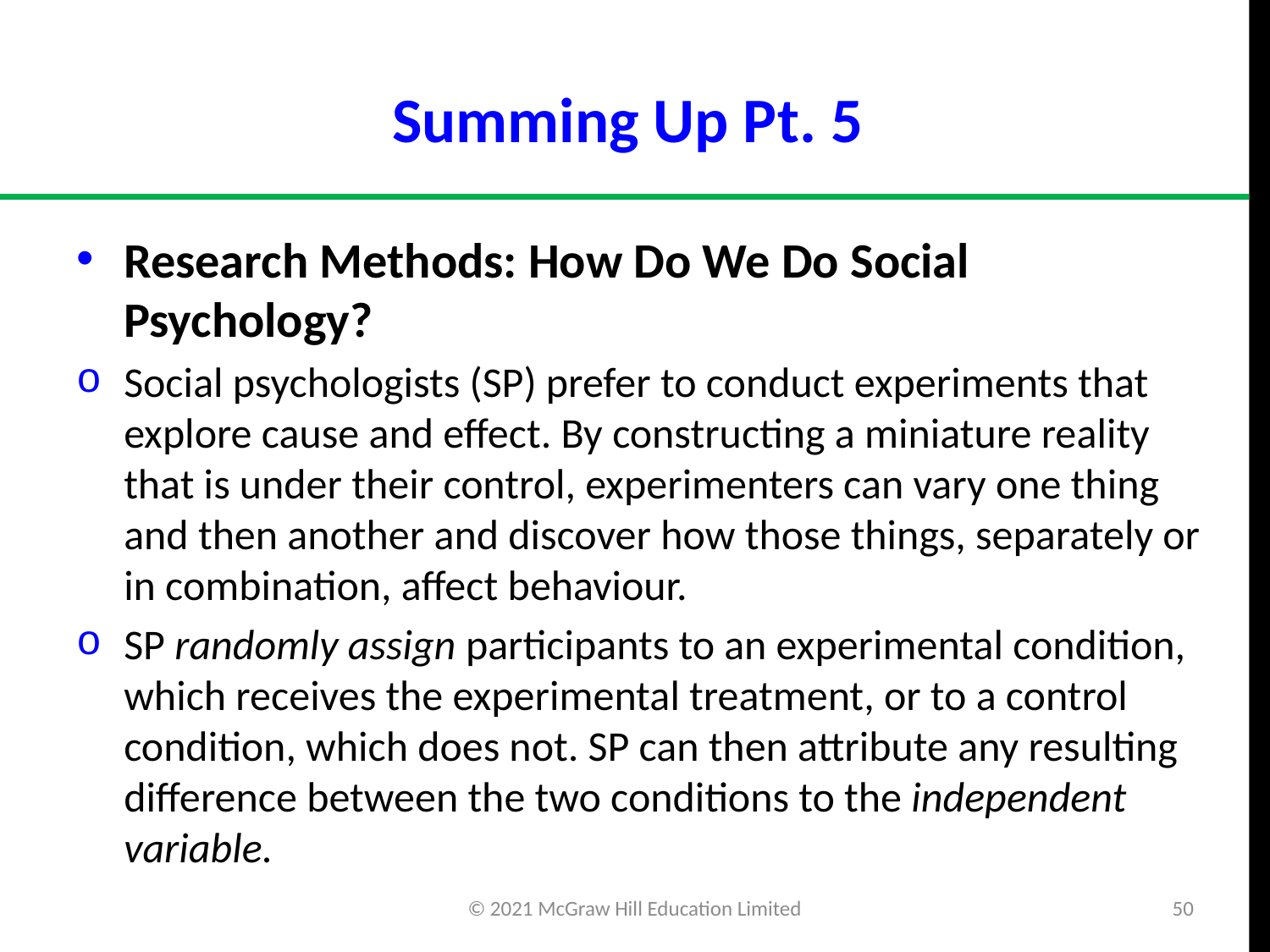

# Summing Up Pt. 5
Research Methods: How Do We Do Social Psychology?
Social psychologists (SP) prefer to conduct experiments that explore cause and effect. By constructing a miniature reality that is under their control, experimenters can vary one thing and then another and discover how those things, separately or in combination, affect behaviour.
SP randomly assign participants to an experimental condition, which receives the experimental treatment, or to a control condition, which does not. SP can then attribute any resulting difference between the two conditions to the independent variable.
© 2021 McGraw Hill Education Limited
50